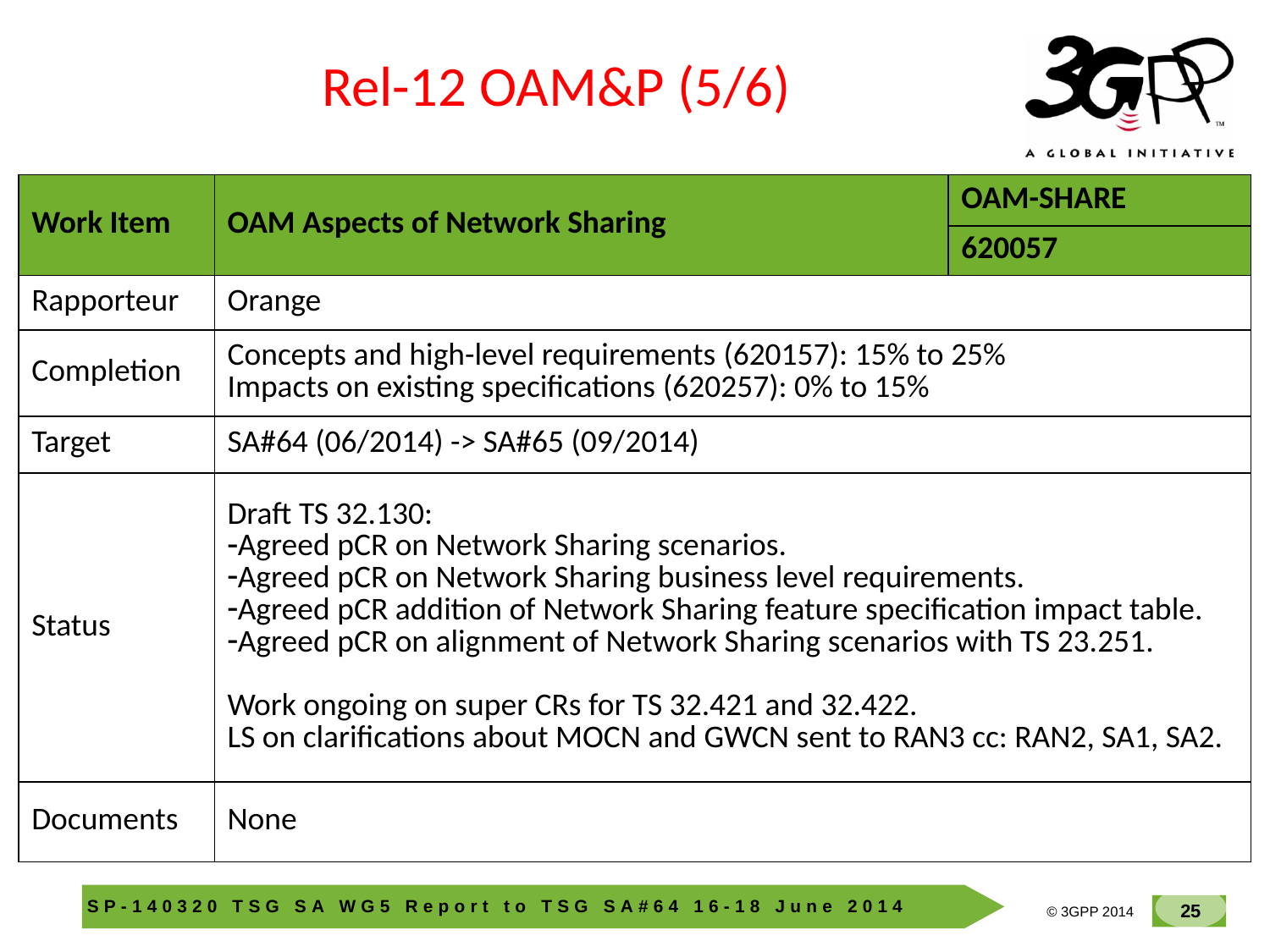

Rel-12 OAM&P (5/6)
| Work Item | OAM Aspects of Network Sharing | OAM-SHARE |
| --- | --- | --- |
|  |  | 620057 |
| Rapporteur | Orange |  |
| Completion | Concepts and high-level requirements (620157): 15% to 25% Impacts on existing specifications (620257): 0% to 15% |  |
| Target | SA#64 (06/2014) -> SA#65 (09/2014) |  |
| Status | Draft TS 32.130: Agreed pCR on Network Sharing scenarios. Agreed pCR on Network Sharing business level requirements. Agreed pCR addition of Network Sharing feature specification impact table. Agreed pCR on alignment of Network Sharing scenarios with TS 23.251.  Work ongoing on super CRs for TS 32.421 and 32.422. LS on clarifications about MOCN and GWCN sent to RAN3 cc: RAN2, SA1, SA2. |  |
| Documents | None |  |